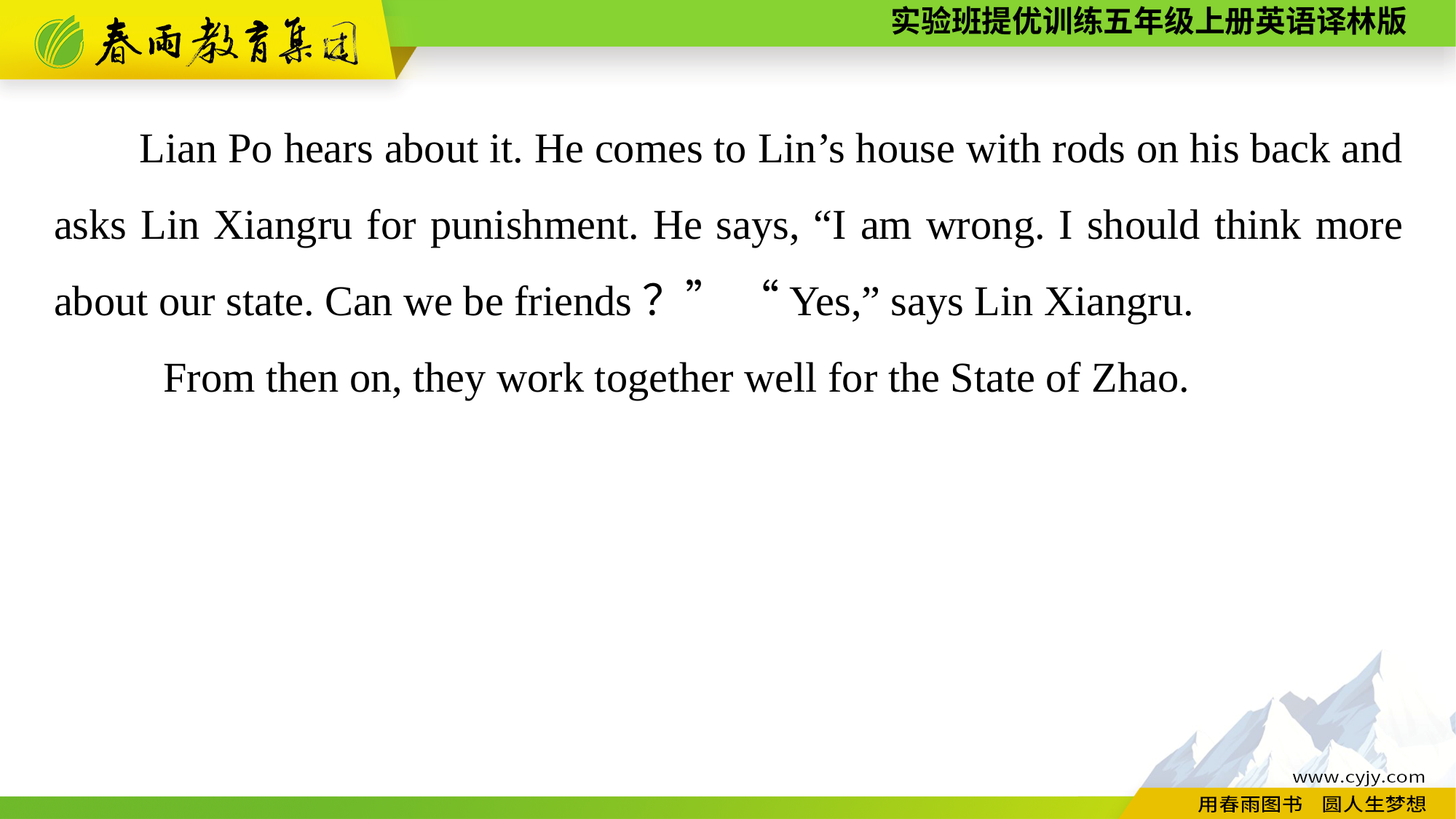

Lian Po hears about it. He comes to Lin’s house with rods on his back and asks Lin Xiangru for punishment. He says, “I am wrong. I should think more about our state. Can we be friends？” “Yes,” says Lin Xiangru.
	From then on, they work together well for the State of Zhao.